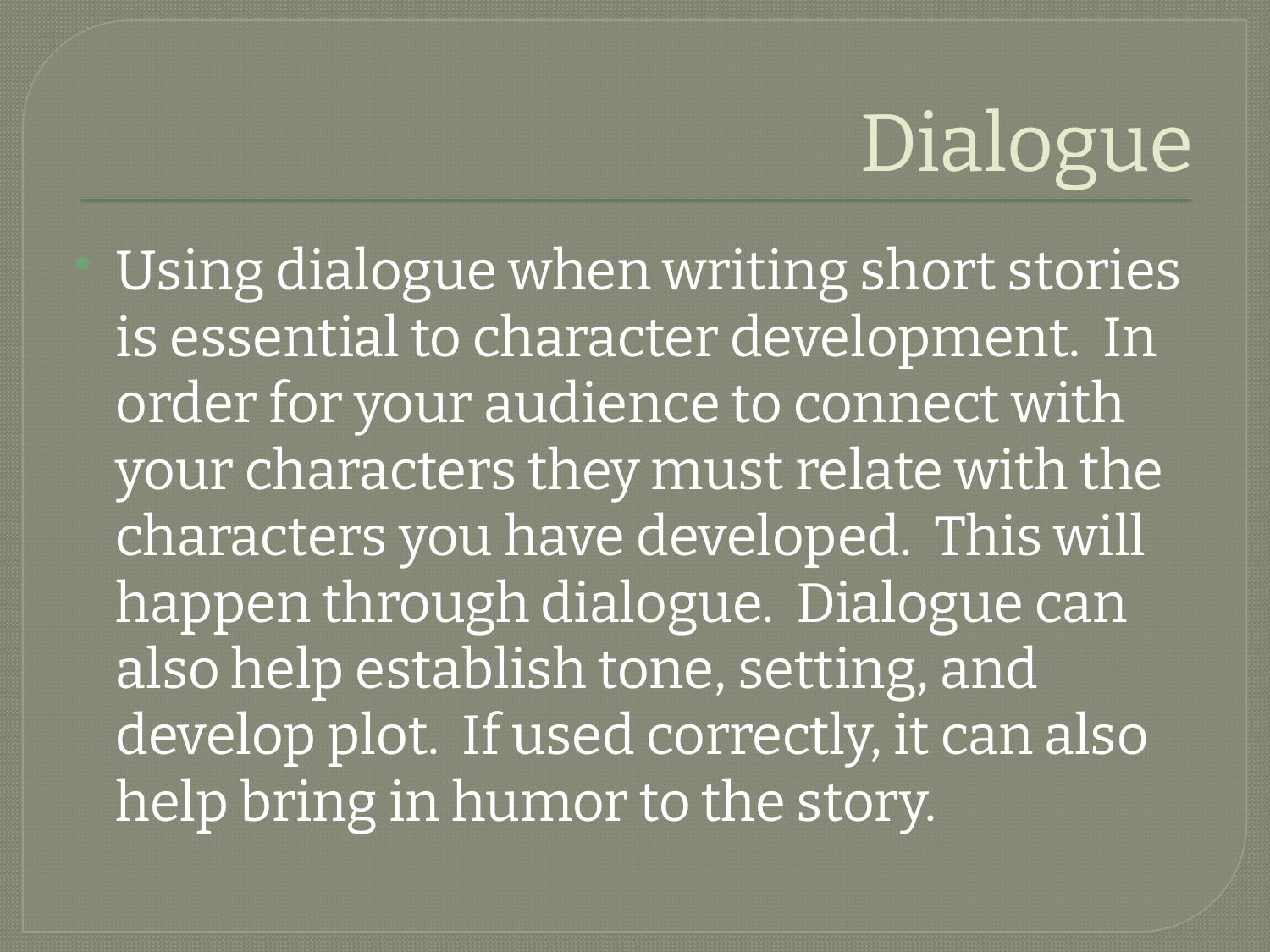

# Dialogue
Using dialogue when writing short stories is essential to character development.  In order for your audience to connect with your characters they must relate with the characters you have developed.  This will happen through dialogue.  Dialogue can also help establish tone, setting, and develop plot.  If used correctly, it can also help bring in humor to the story.